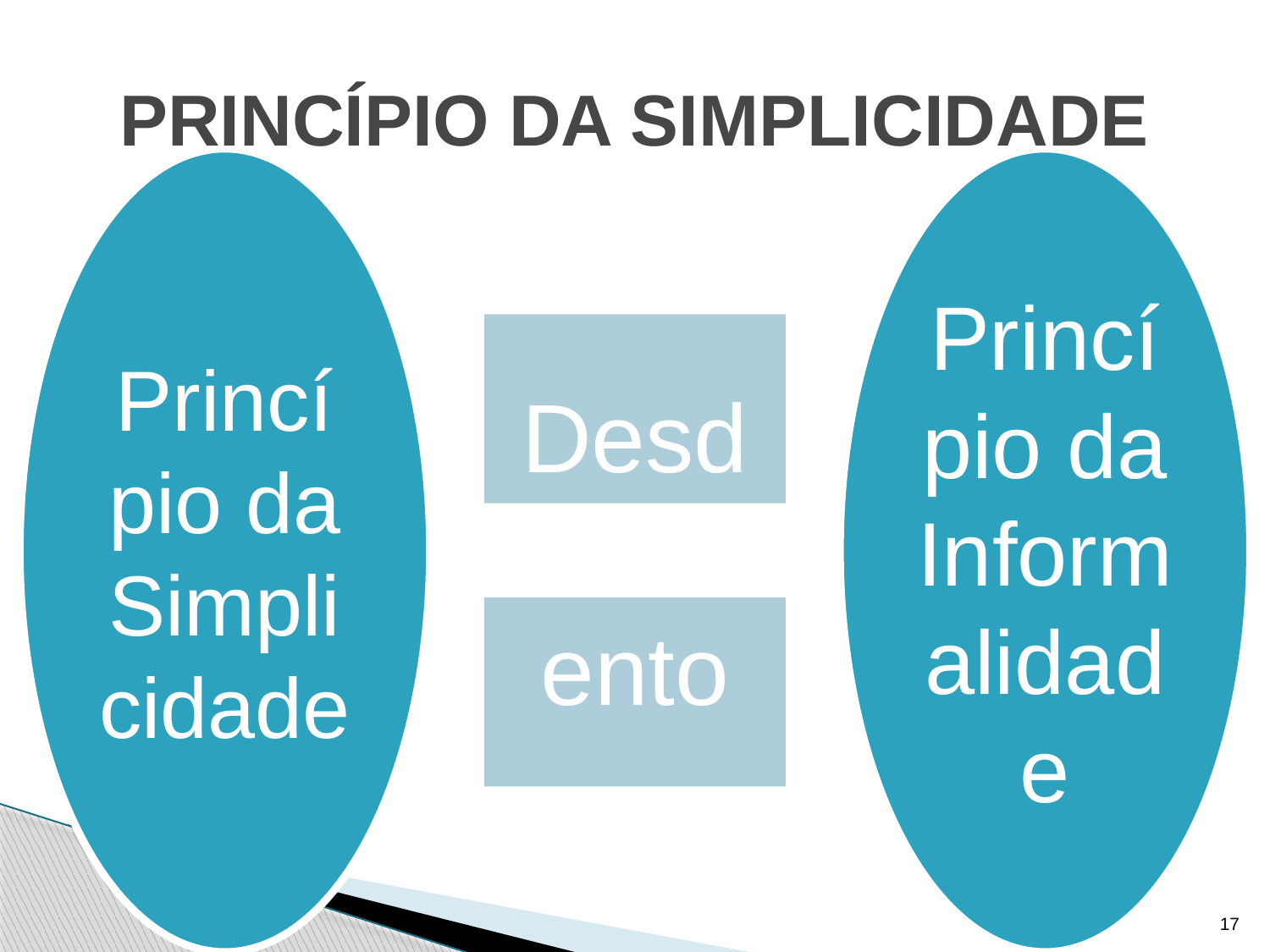

# PRINCÍPIO DA SIMPLICIDADE
Princípio da Simplicidade
Desdobramento
Princípio da Informalidade
17